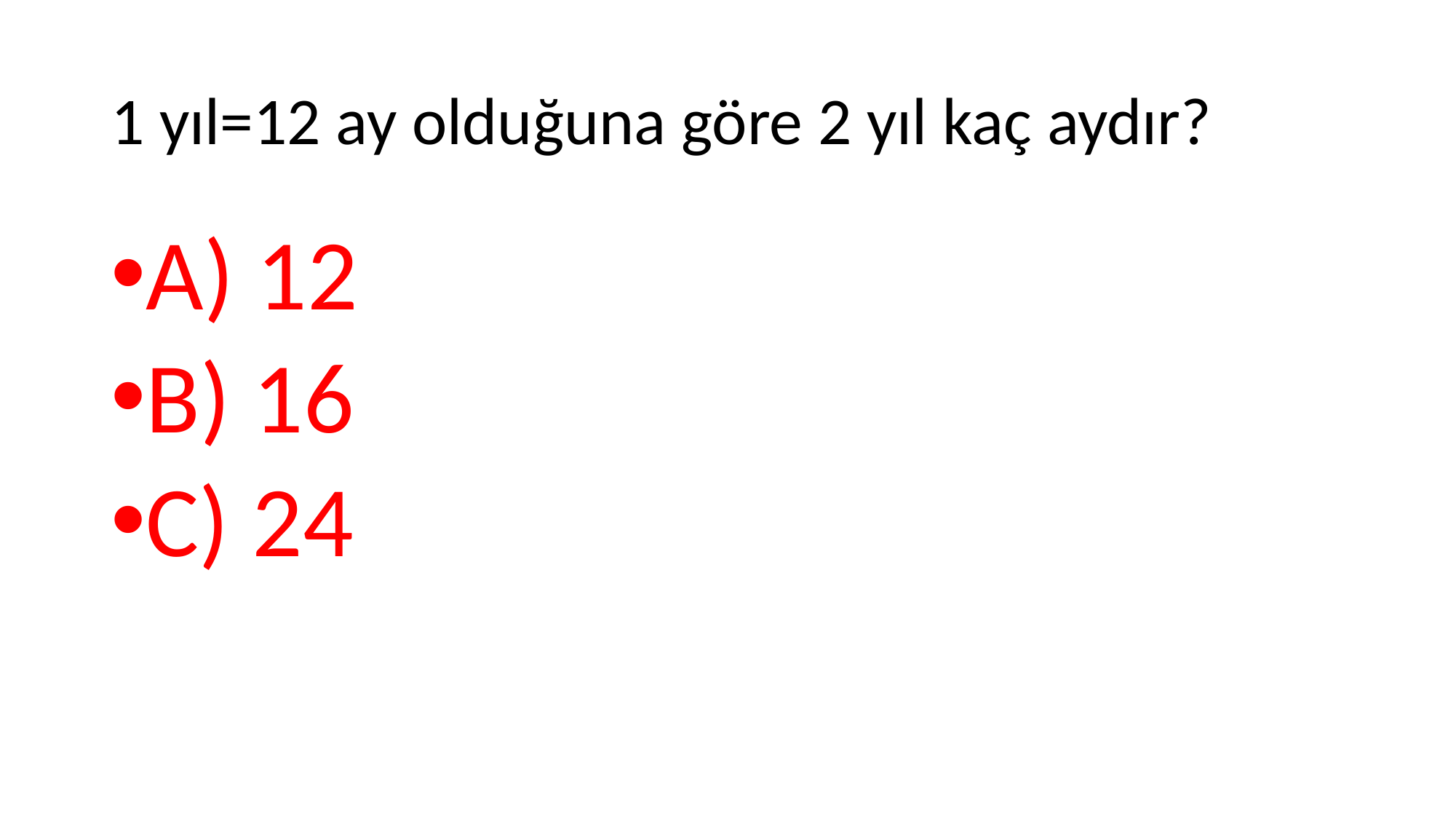

# 1 yıl=12 ay olduğuna göre 2 yıl kaç aydır?
A) 12
B) 16
C) 24